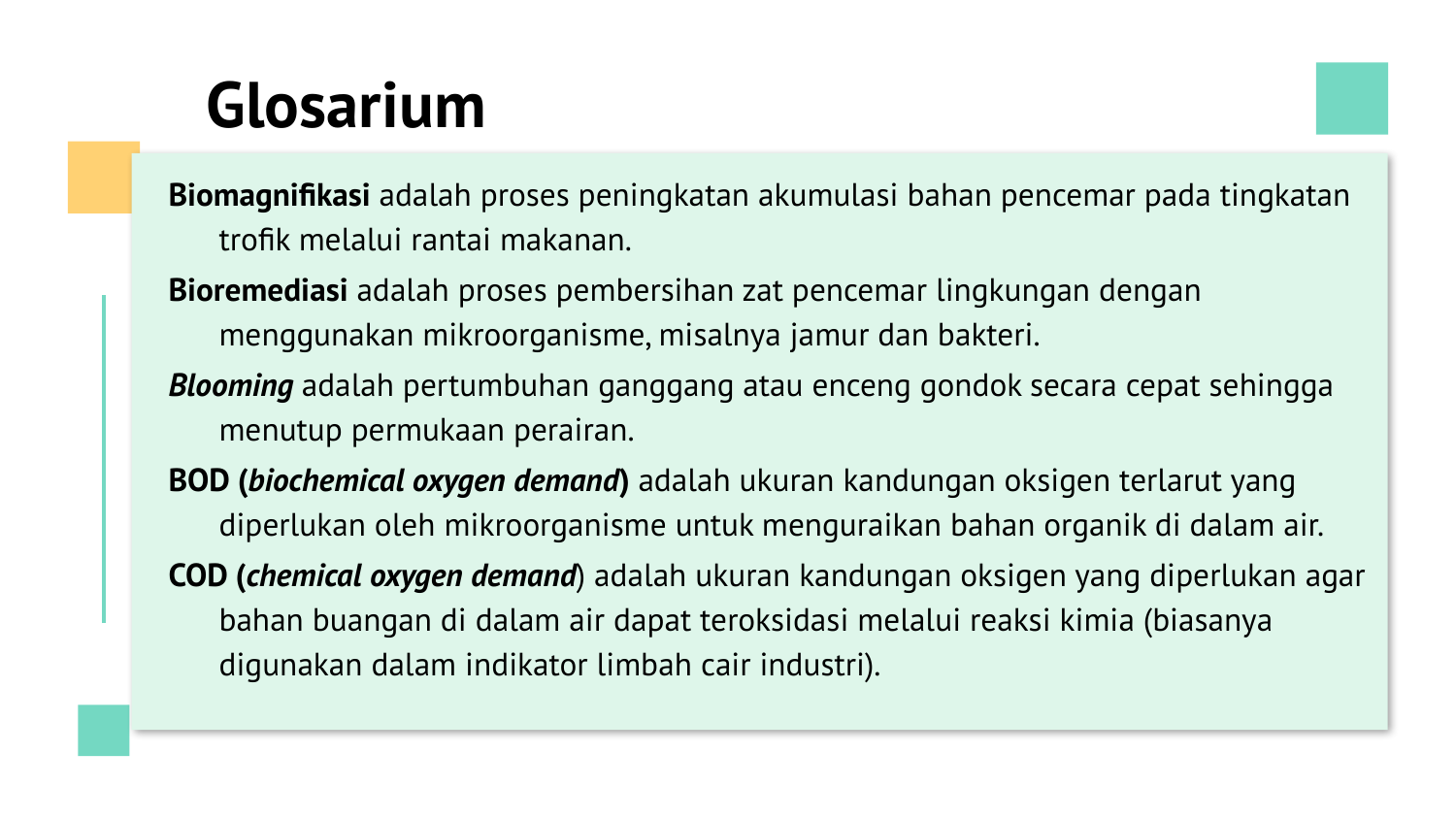

# Glosarium
Biomagnifikasi adalah proses peningkatan akumulasi bahan pencemar pada tingkatan trofik melalui rantai makanan.
Bioremediasi adalah proses pembersihan zat pencemar lingkungan dengan menggunakan mikroorganisme, misalnya jamur dan bakteri.
Blooming adalah pertumbuhan ganggang atau enceng gondok secara cepat sehingga menutup permukaan perairan.
BOD (biochemical oxygen demand) adalah ukuran kandungan oksigen terlarut yang diperlukan oleh mikroorganisme untuk menguraikan bahan organik di dalam air.
COD (chemical oxygen demand) adalah ukuran kandungan oksigen yang diperlukan agar bahan buangan di dalam air dapat teroksidasi melalui reaksi kimia (biasanya digunakan dalam indikator limbah cair industri).